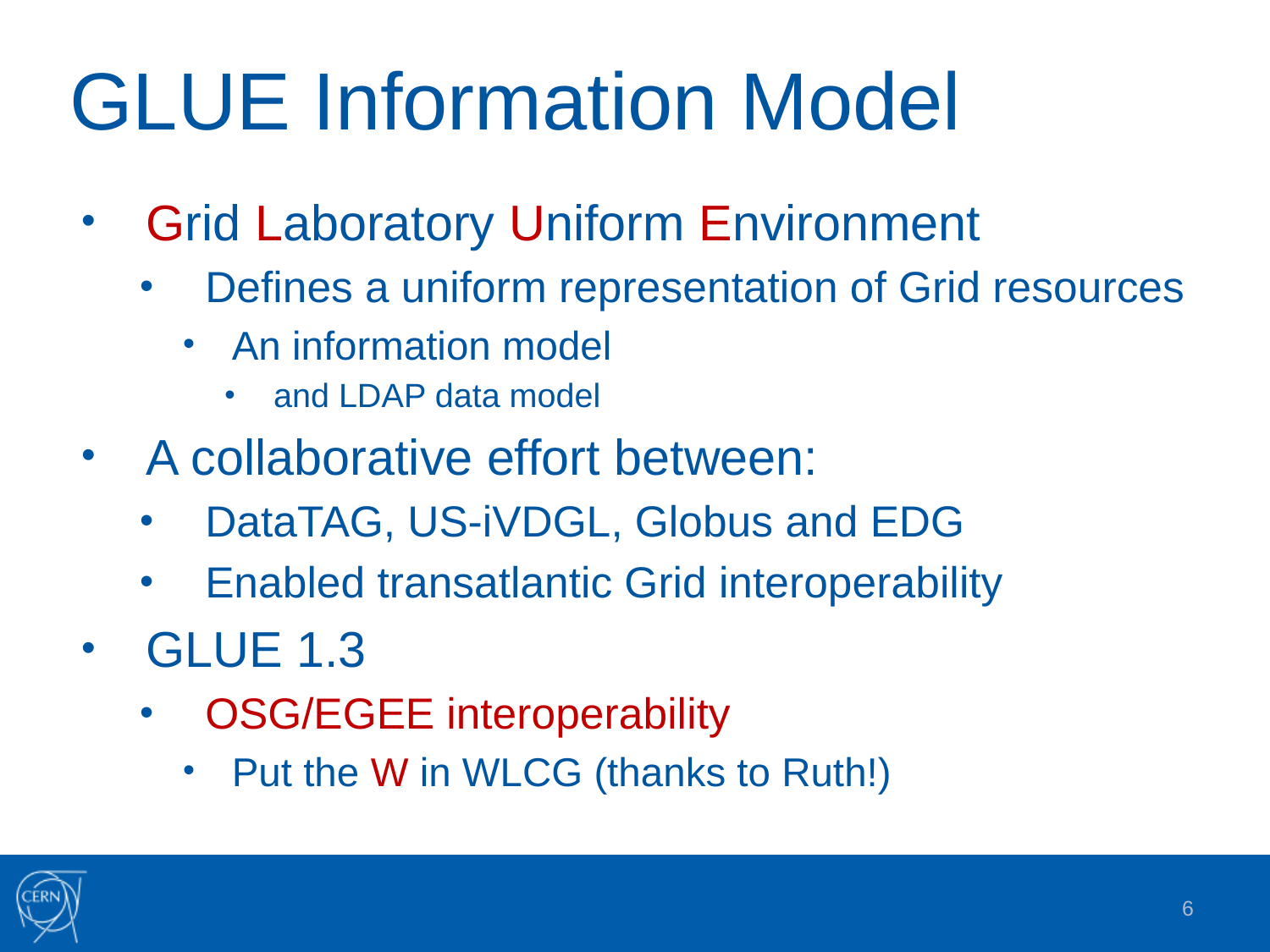

# GLUE Information Model
Grid Laboratory Uniform Environment
Defines a uniform representation of Grid resources
An information model
and LDAP data model
A collaborative effort between:
DataTAG, US-iVDGL, Globus and EDG
Enabled transatlantic Grid interoperability
GLUE 1.3
OSG/EGEE interoperability
Put the W in WLCG (thanks to Ruth!)
6